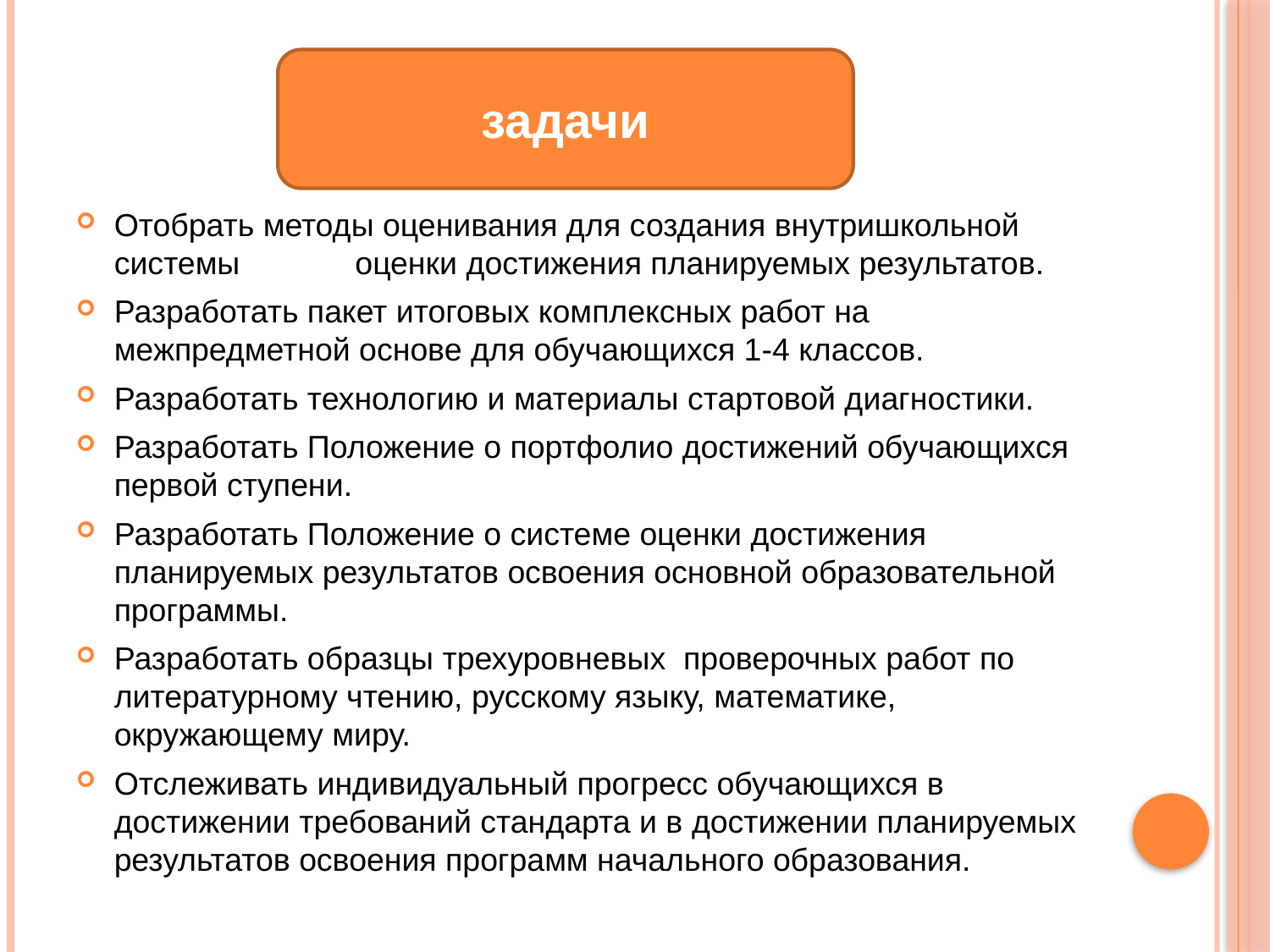

#
задачи
Отобрать методы оценивания для создания внутришкольной системы             оценки достижения планируемых результатов.
Разработать пакет итоговых комплексных работ на межпредметной основе для обучающихся 1-4 классов.
Разработать технологию и материалы стартовой диагностики.
Разработать Положение о портфолио достижений обучающихся первой ступени.
Разработать Положение о системе оценки достижения планируемых результатов освоения основной образовательной программы.
Разработать образцы трехуровневых  проверочных работ по литературному чтению, русскому языку, математике, окружающему миру.
Отслеживать индивидуальный прогресс обучающихся в достижении требований стандарта и в достижении планируемых результатов освоения программ начального образования.